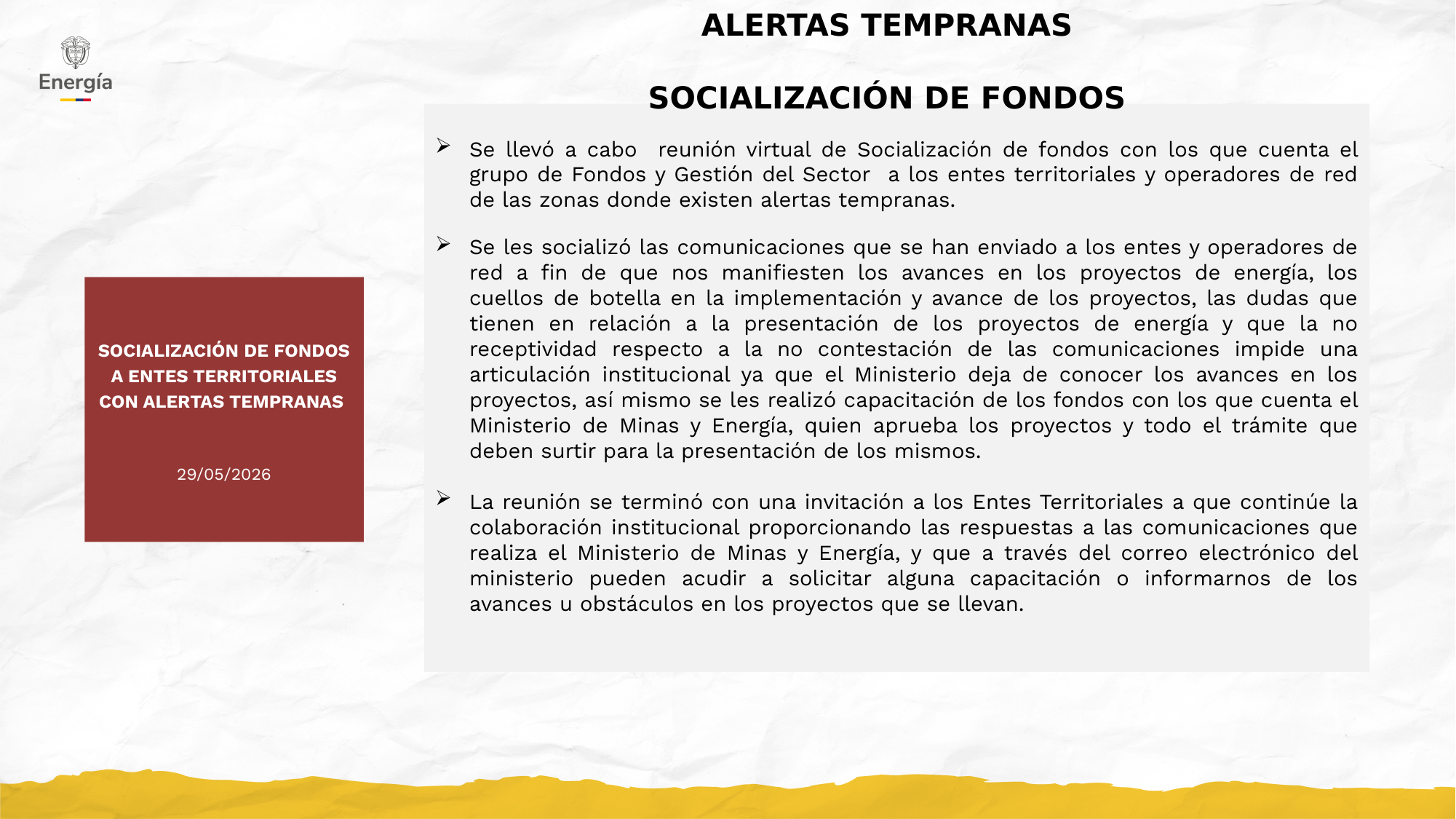

ALERTAS TEMPRANAS

SOCIALIZACIÓN DE FONDOS
Se llevó a cabo  reunión virtual de Socialización de fondos con los que cuenta el grupo de Fondos y Gestión del Sector  a los entes territoriales y operadores de red de las zonas donde existen alertas tempranas.

Se les socializó las comunicaciones que se han enviado a los entes y operadores de red a fin de que nos manifiesten los avances en los proyectos de energía, los cuellos de botella en la implementación y avance de los proyectos, las dudas que tienen en relación a la presentación de los proyectos de energía y que la no receptividad respecto a la no contestación de las comunicaciones impide una articulación institucional ya que el Ministerio deja de conocer los avances en los proyectos, así mismo se les realizó capacitación de los fondos con los que cuenta el Ministerio de Minas y Energía, quien aprueba los proyectos y todo el trámite que deben surtir para la presentación de los mismos.

La reunión se terminó con una invitación a los Entes Territoriales a que continúe la colaboración institucional proporcionando las respuestas a las comunicaciones que realiza el Ministerio de Minas y Energía, y que a través del correo electrónico del ministerio pueden acudir a solicitar alguna capacitación o informarnos de los avances u obstáculos en los proyectos que se llevan.

SOCIALIZACIÓN DE FONDOS A ENTES TERRITORIALES CON ALERTAS TEMPRANAS

29/05/2026